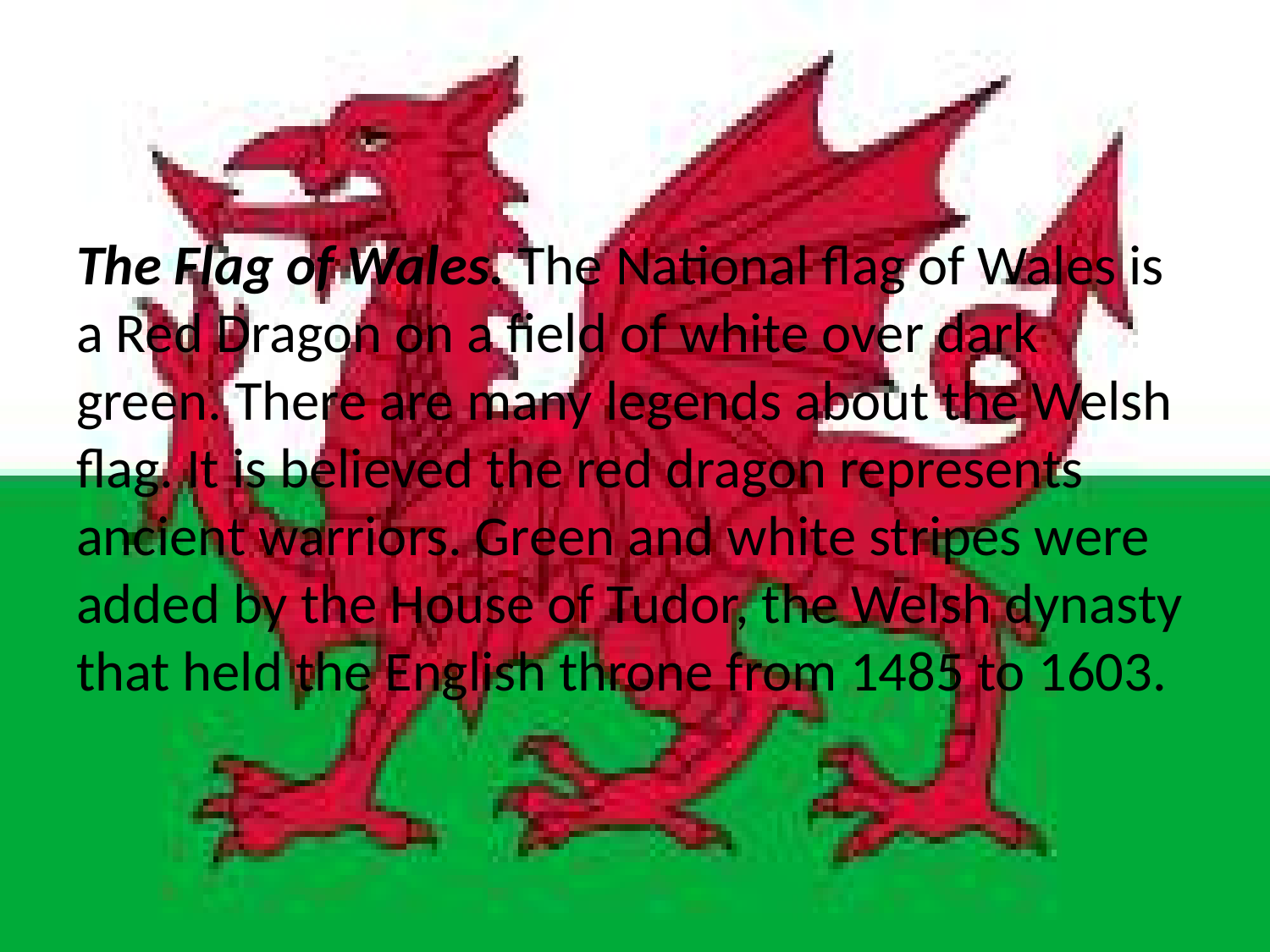

The Flag of Wales. The National flag of Wales is a Red Dragon on a field of white over dark green. There are many legends about the Welsh flag. It is believed the red dragon represents ancient warriors. Green and white stripes were added by the House of Tudor, the Welsh dynasty that held the English throne from 1485 to 1603.